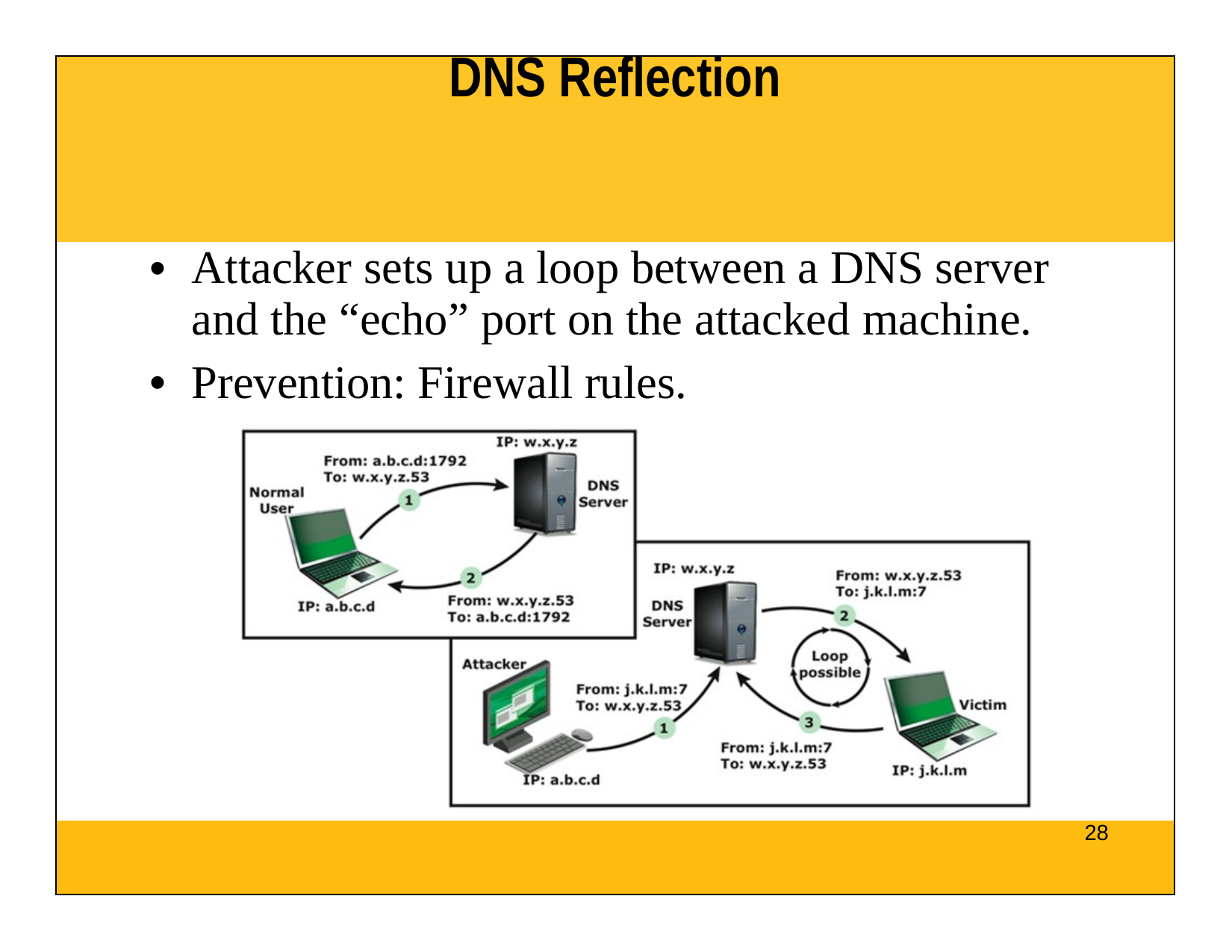

| DNS Reflection |
| --- |
| Attacker sets up a loop between a DNS server and the “echo” port on the attacked machine. Prevention: Firewall rules. |
| 28 |